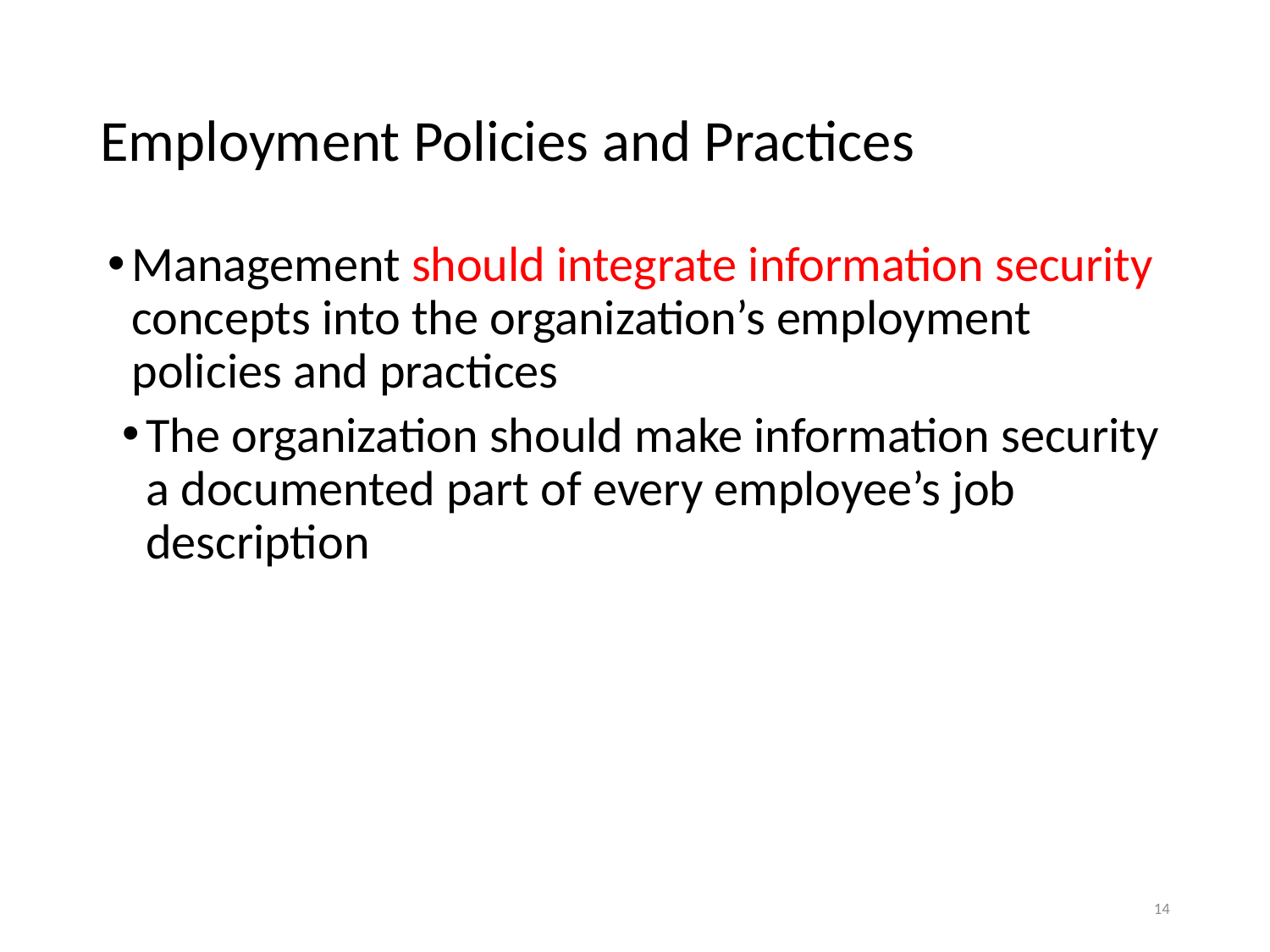

# Employment Policies and Practices
Management should integrate information security concepts into the organization’s employment policies and practices
The organization should make information security a documented part of every employee’s job description
14